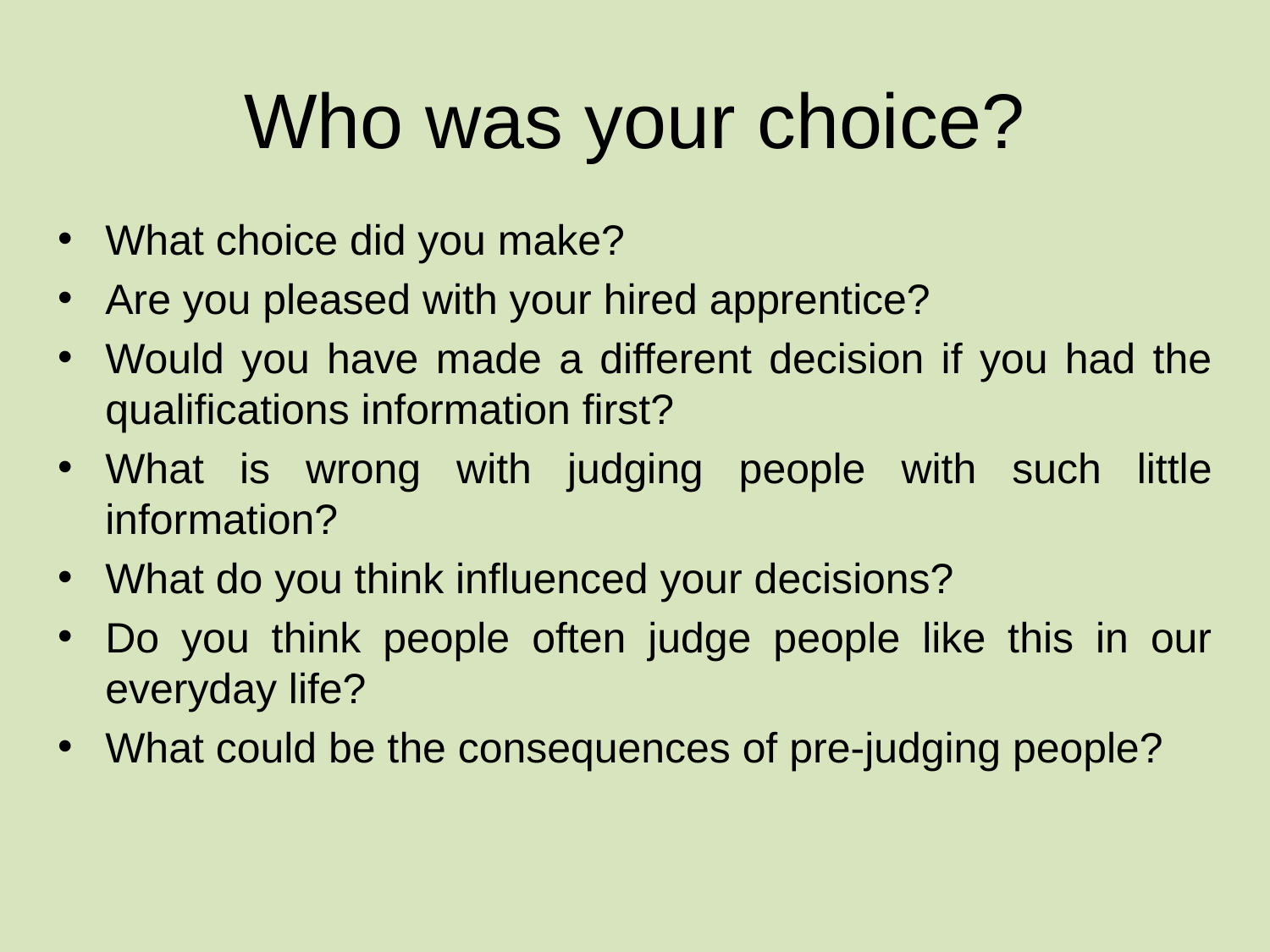

Who was your choice?
What choice did you make?
Are you pleased with your hired apprentice?
Would you have made a different decision if you had the qualifications information first?
What is wrong with judging people with such little information?
What do you think influenced your decisions?
Do you think people often judge people like this in our everyday life?
What could be the consequences of pre-judging people?